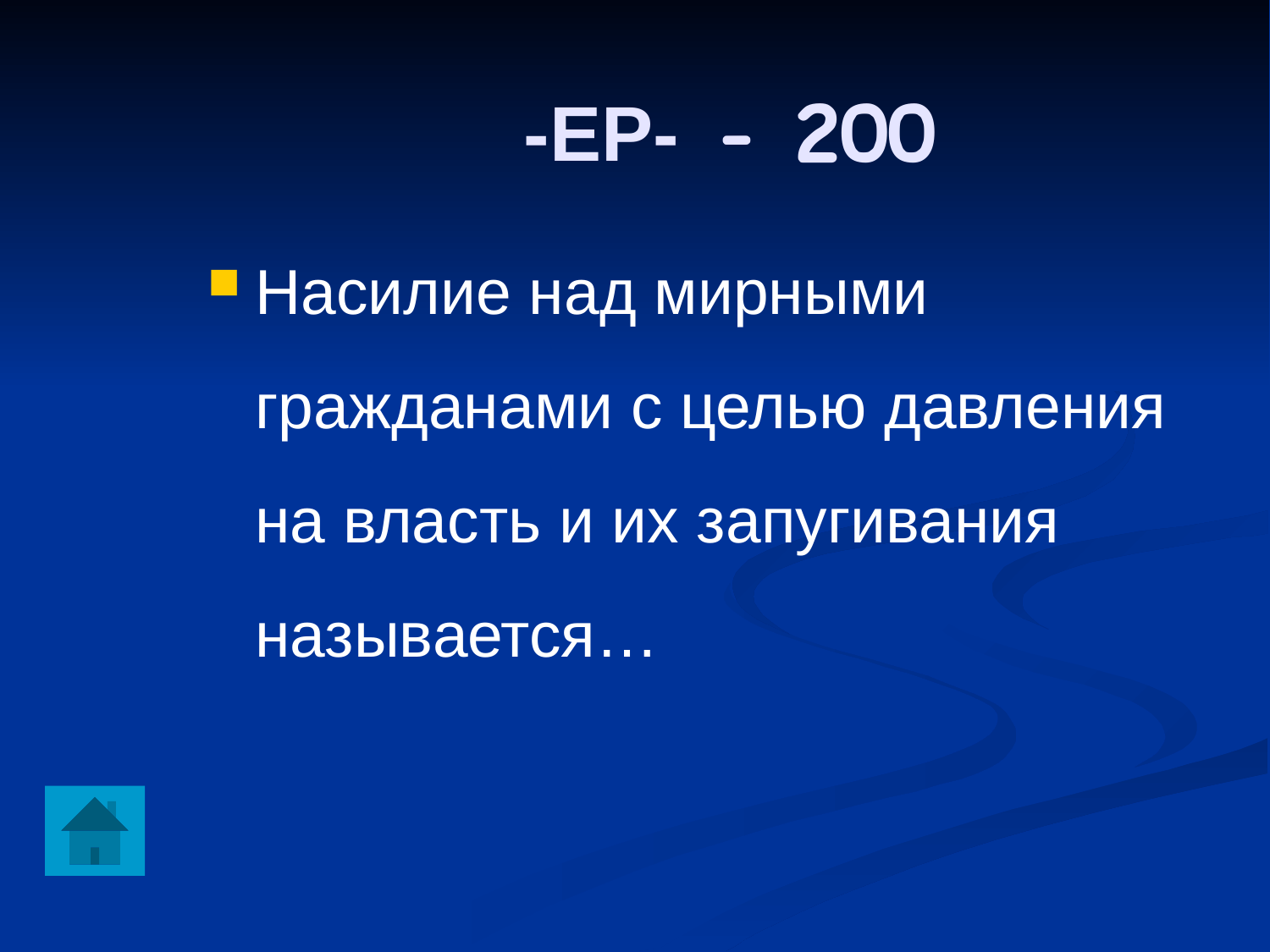

-ЕР- - 200
Насилие над мирными гражданами с целью давления на власть и их запугивания называется…